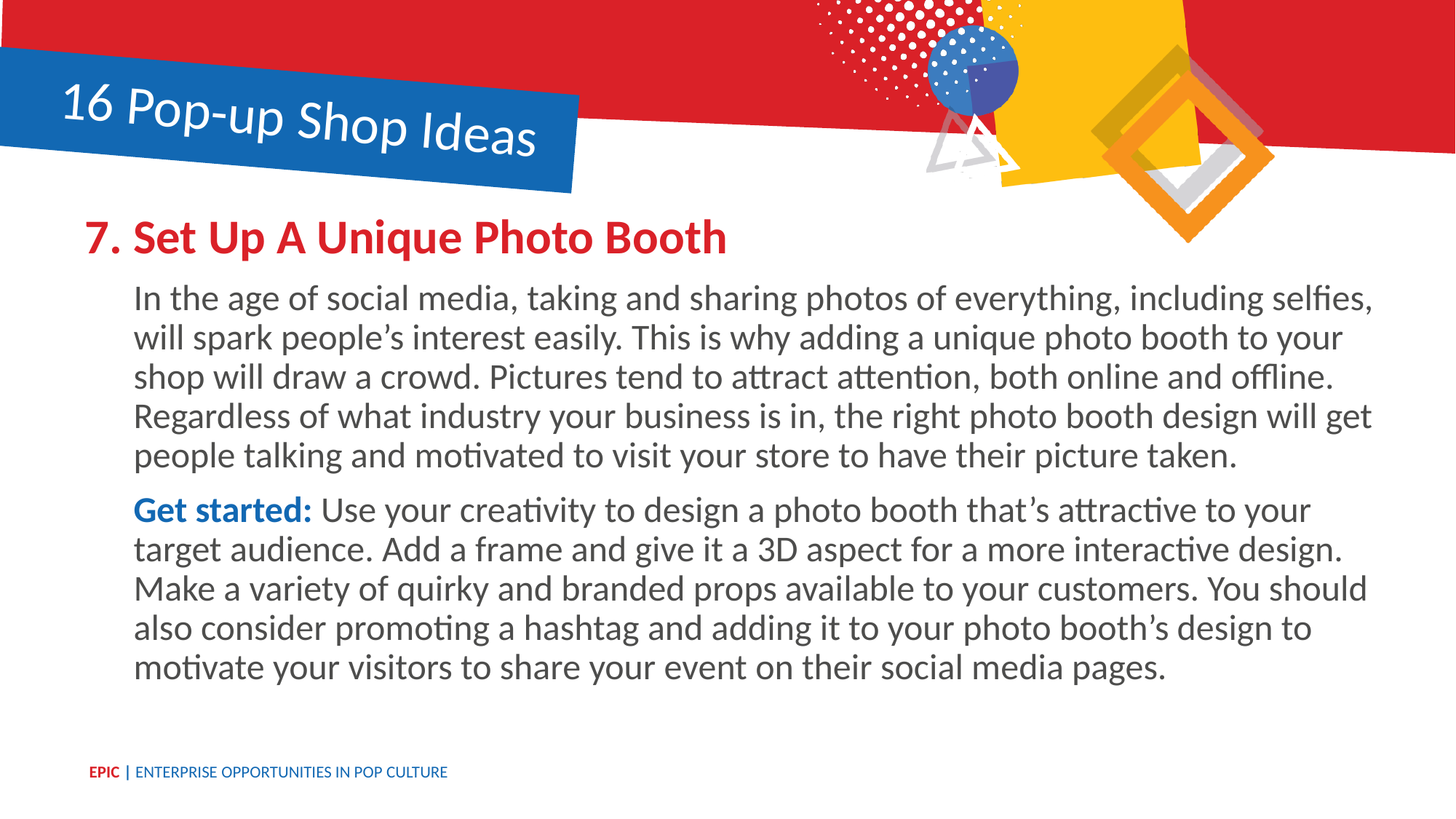

16 Pop-up Shop Ideas

7. Set Up A Unique Photo Booth
In the age of social media, taking and sharing photos of everything, including selfies, will spark people’s interest easily. This is why adding a unique photo booth to your shop will draw a crowd. Pictures tend to attract attention, both online and offline. Regardless of what industry your business is in, the right photo booth design will get people talking and motivated to visit your store to have their picture taken.
Get started: Use your creativity to design a photo booth that’s attractive to your target audience. Add a frame and give it a 3D aspect for a more interactive design. Make a variety of quirky and branded props available to your customers. You should also consider promoting a hashtag and adding it to your photo booth’s design to motivate your visitors to share your event on their social media pages.